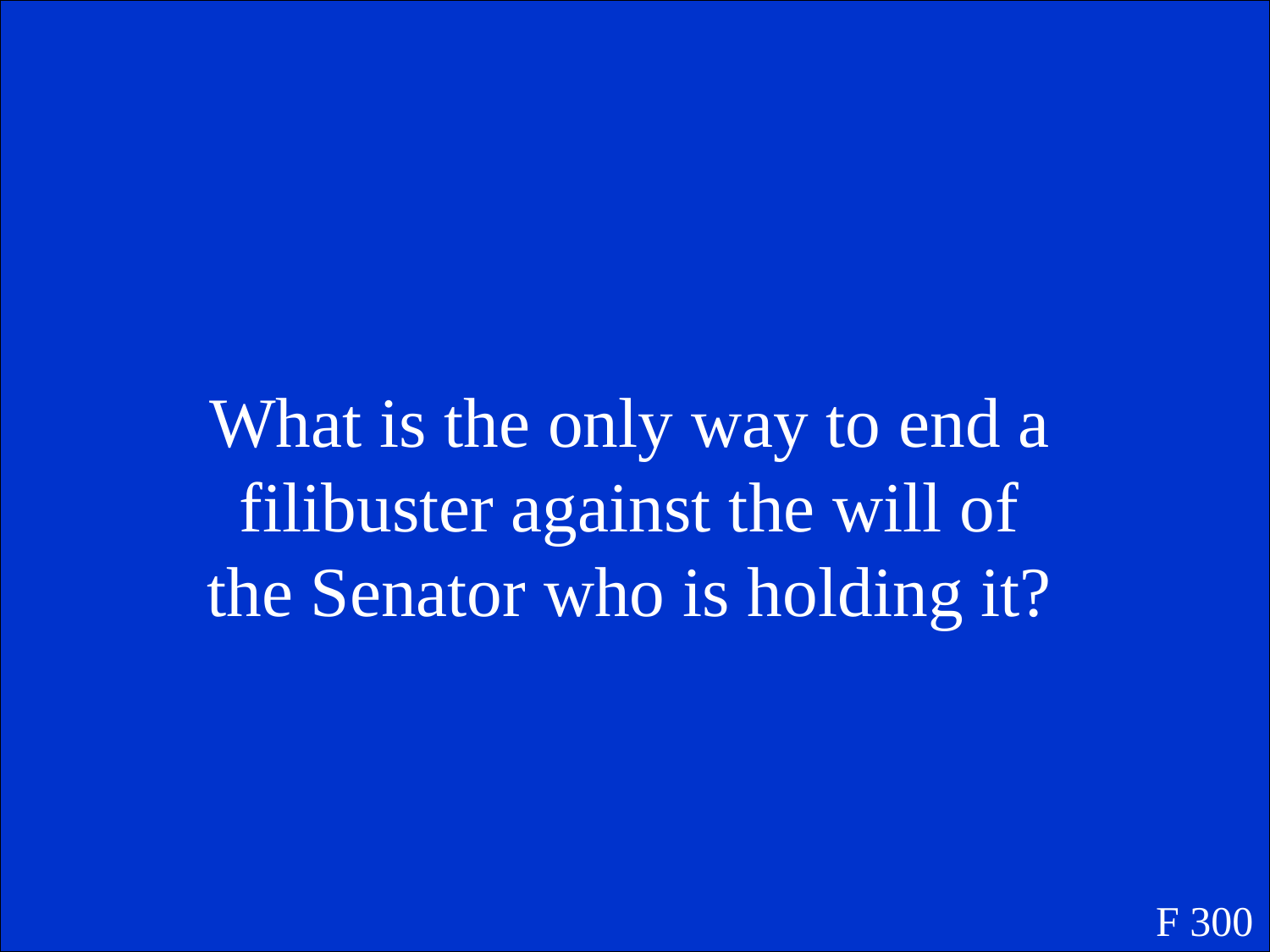

What is the only way to end a filibuster against the will of the Senator who is holding it?
F 300